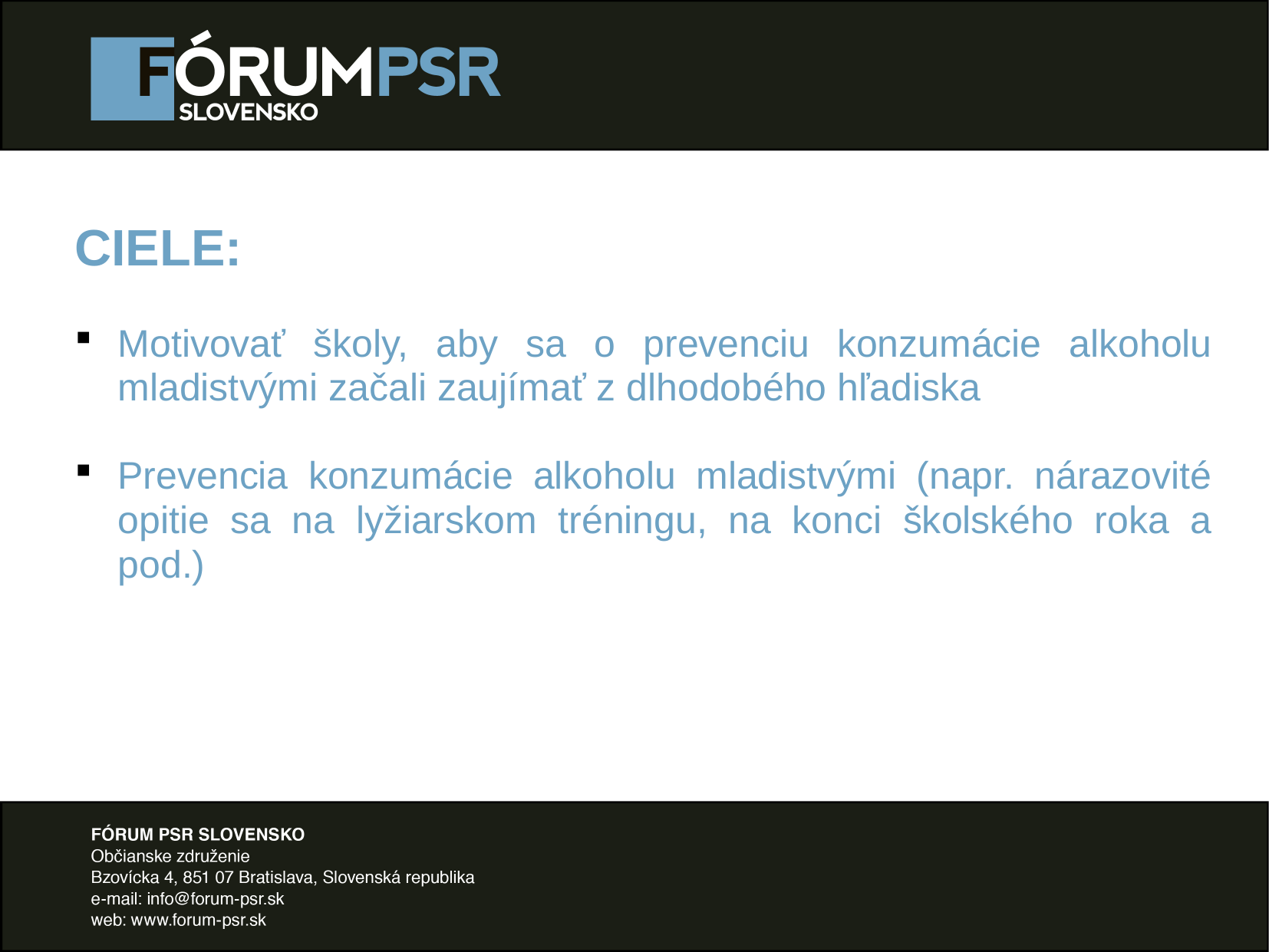

CIELE:

Motivovať školy, aby sa o prevenciu konzumácie alkoholu mladistvými začali zaujímať z dlhodobého hľadiska

Prevencia konzumácie alkoholu mladistvými (napr. nárazovité opitie sa na lyžiarskom tréningu, na konci školského roka a pod.)